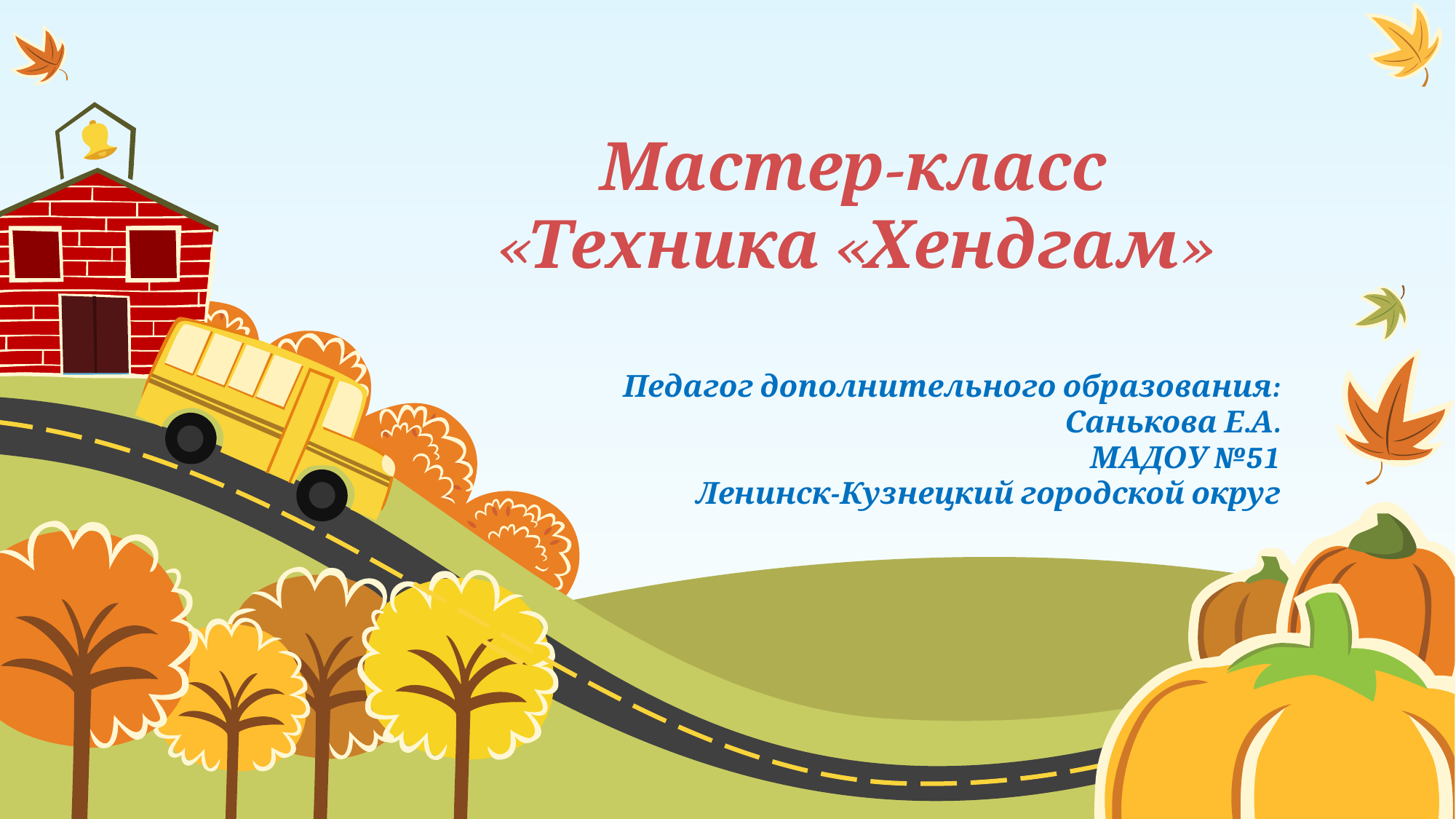

# Мастер-класс «Техника «Хендгам»
Педагог дополнительного образования:
Санькова Е.А.
МАДОУ №51
Ленинск-Кузнецкий городской округ